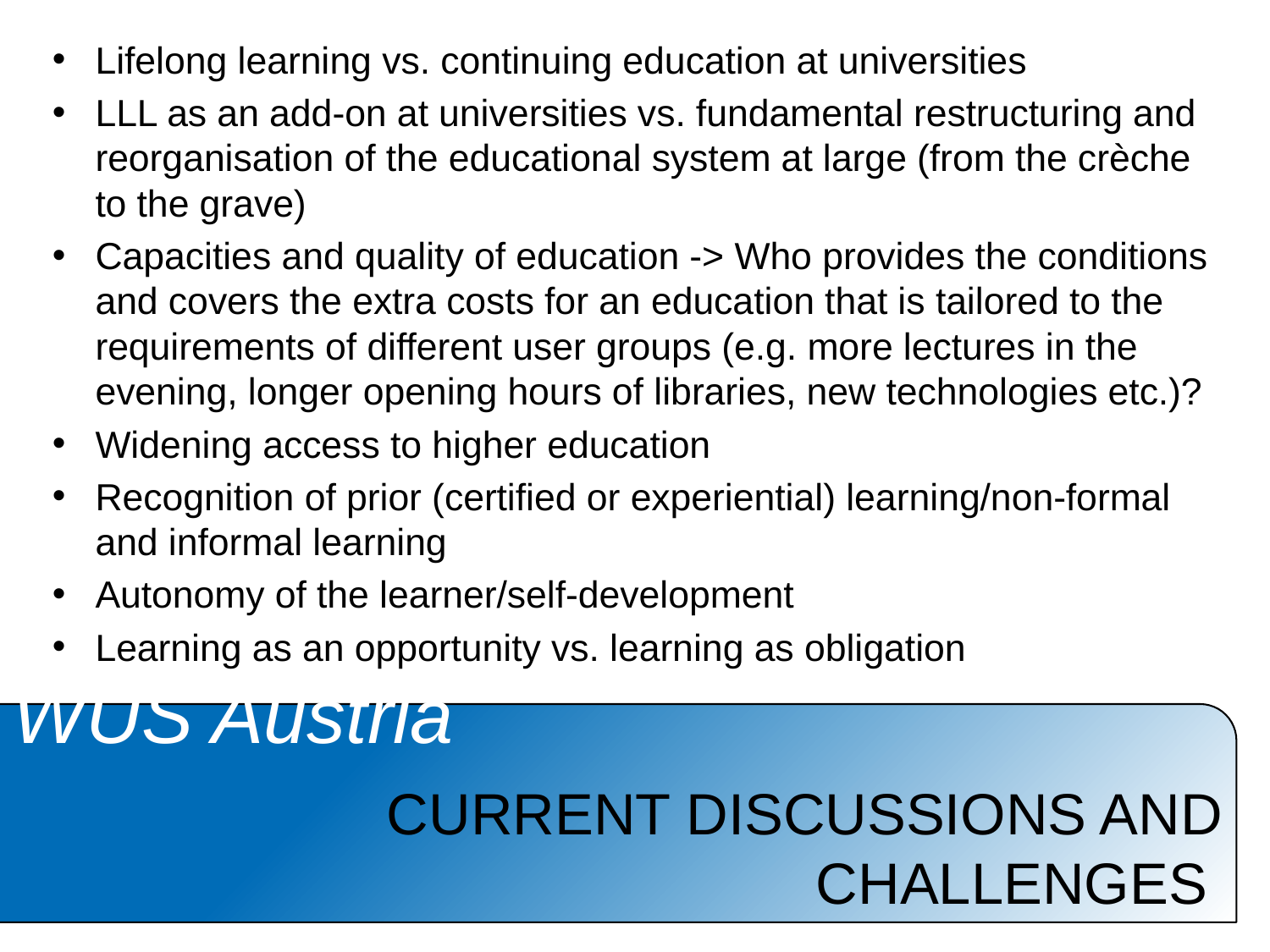

Lifelong learning vs. continuing education at universities
LLL as an add-on at universities vs. fundamental restructuring and reorganisation of the educational system at large (from the crèche to the grave)
Capacities and quality of education -> Who provides the conditions and covers the extra costs for an education that is tailored to the requirements of different user groups (e.g. more lectures in the evening, longer opening hours of libraries, new technologies etc.)?
Widening access to higher education
Recognition of prior (certified or experiential) learning/non-formal and informal learning
Autonomy of the learner/self-development
Learning as an opportunity vs. learning as obligation

# CURRENT DISCUSSIONS AND CHALLENGES